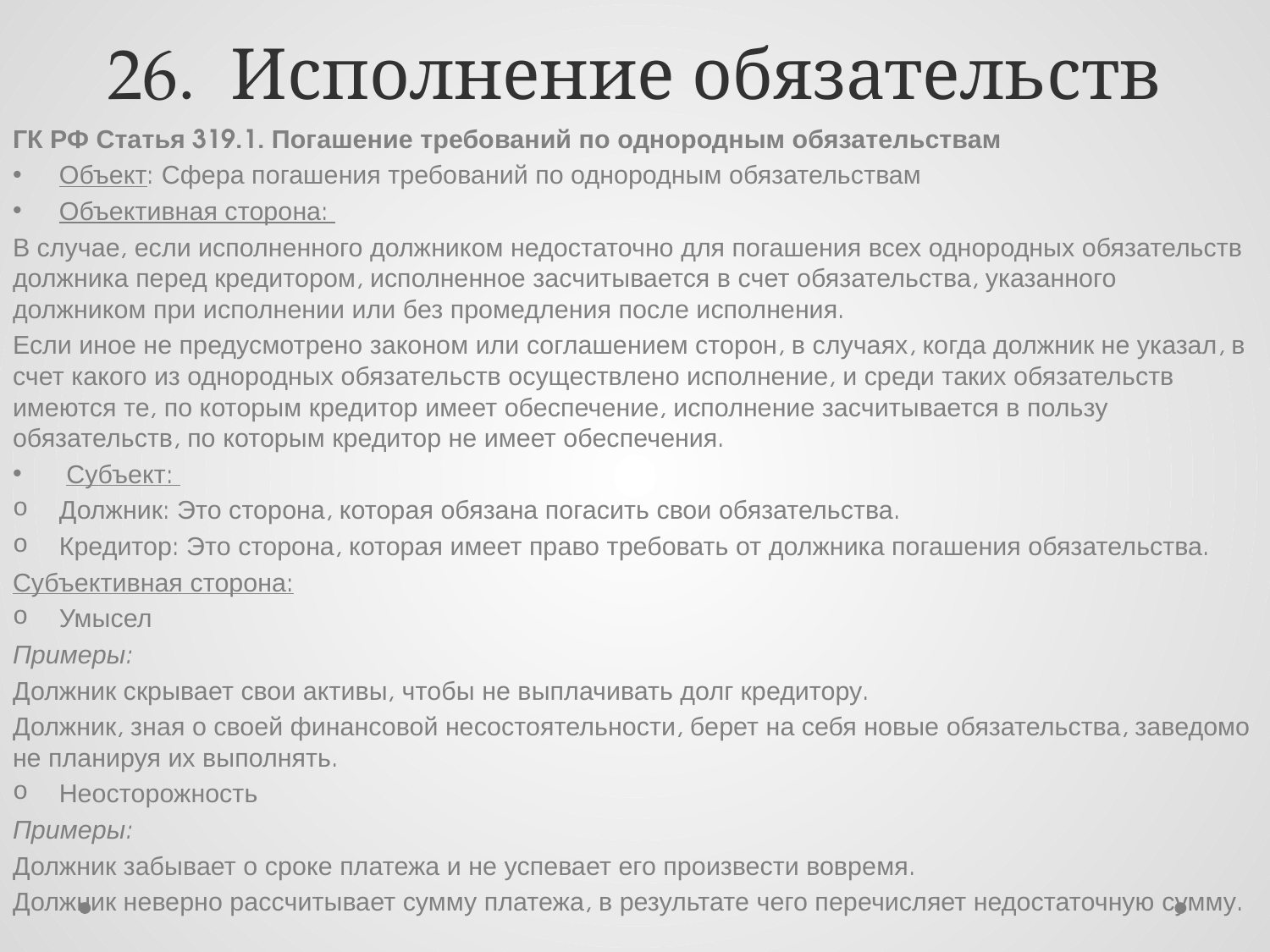

# 26.  Исполнение обязательств
ГК РФ Статья 319.1. Погашение требований по однородным обязательствам
Объект: Сфера погашения требований по однородным обязательствам
Объективная сторона:
В случае, если исполненного должником недостаточно для погашения всех однородных обязательств должника перед кредитором, исполненное засчитывается в счет обязательства, указанного должником при исполнении или без промедления после исполнения.
Если иное не предусмотрено законом или соглашением сторон, в случаях, когда должник не указал, в счет какого из однородных обязательств осуществлено исполнение, и среди таких обязательств имеются те, по которым кредитор имеет обеспечение, исполнение засчитывается в пользу обязательств, по которым кредитор не имеет обеспечения.
 Субъект:
Должник: Это сторона, которая обязана погасить свои обязательства.
Кредитор: Это сторона, которая имеет право требовать от должника погашения обязательства.
Субъективная сторона:
Умысел
Примеры:
Должник скрывает свои активы, чтобы не выплачивать долг кредитору.
Должник, зная о своей финансовой несостоятельности, берет на себя новые обязательства, заведомо не планируя их выполнять.
Неосторожность
Примеры:
Должник забывает о сроке платежа и не успевает его произвести вовремя.
Должник неверно рассчитывает сумму платежа, в результате чего перечисляет недостаточную сумму.